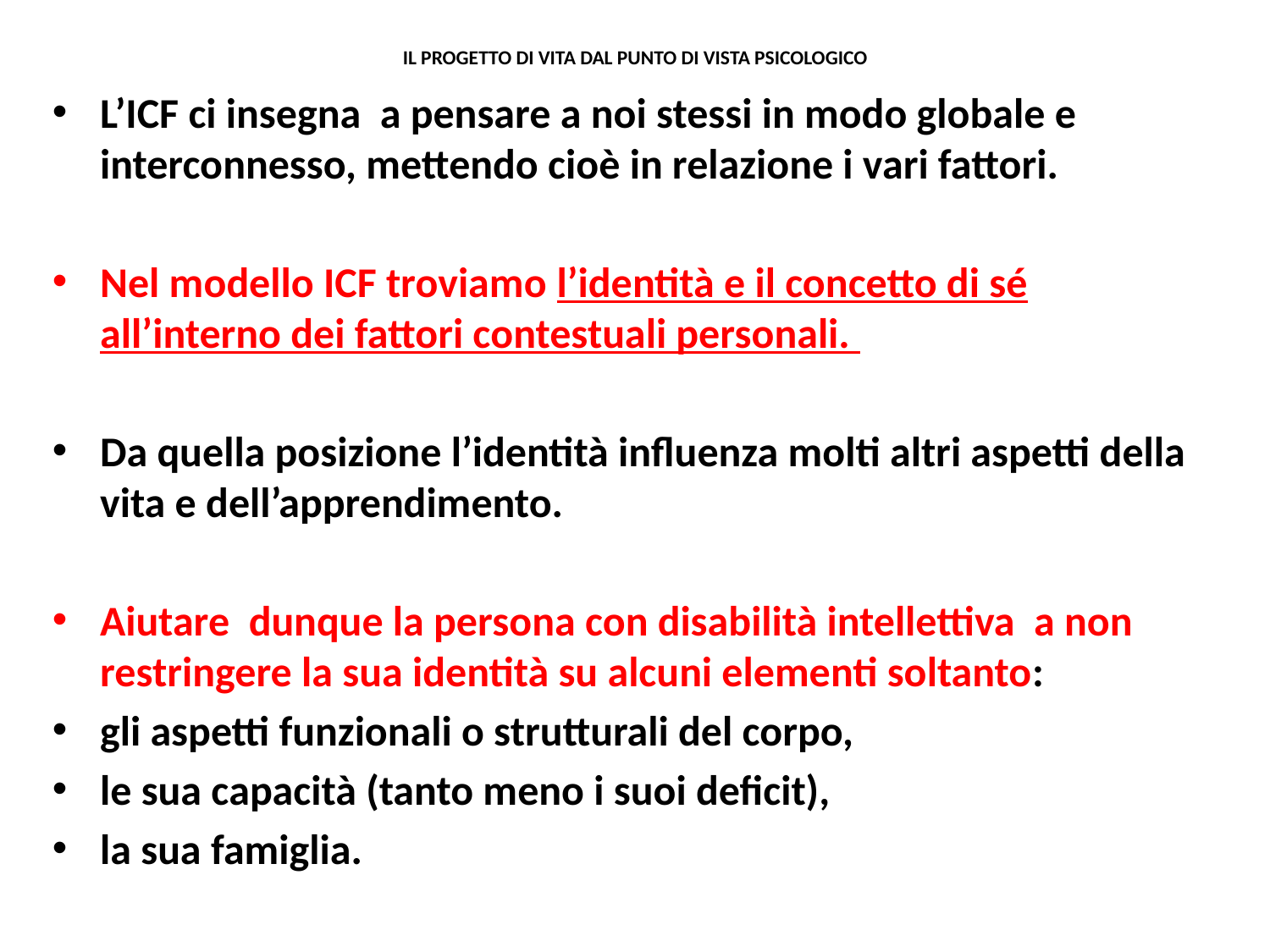

# IL PROGETTO DI VITA DAL PUNTO DI VISTA PSICOLOGICO
L’ICF ci insegna  a pensare a noi stessi in modo globale e interconnesso, mettendo cioè in relazione i vari fattori.

Nel modello ICF troviamo l’identità e il concetto di sé all’interno dei fattori contestuali personali.

Da quella posizione l’identità influenza molti altri aspetti della vita e dell’apprendimento.

Aiutare  dunque la persona con disabilità intellettiva  a non restringere la sua identità su alcuni elementi soltanto:
gli aspetti funzionali o strutturali del corpo,
le sua capacità (tanto meno i suoi deficit),
la sua famiglia.